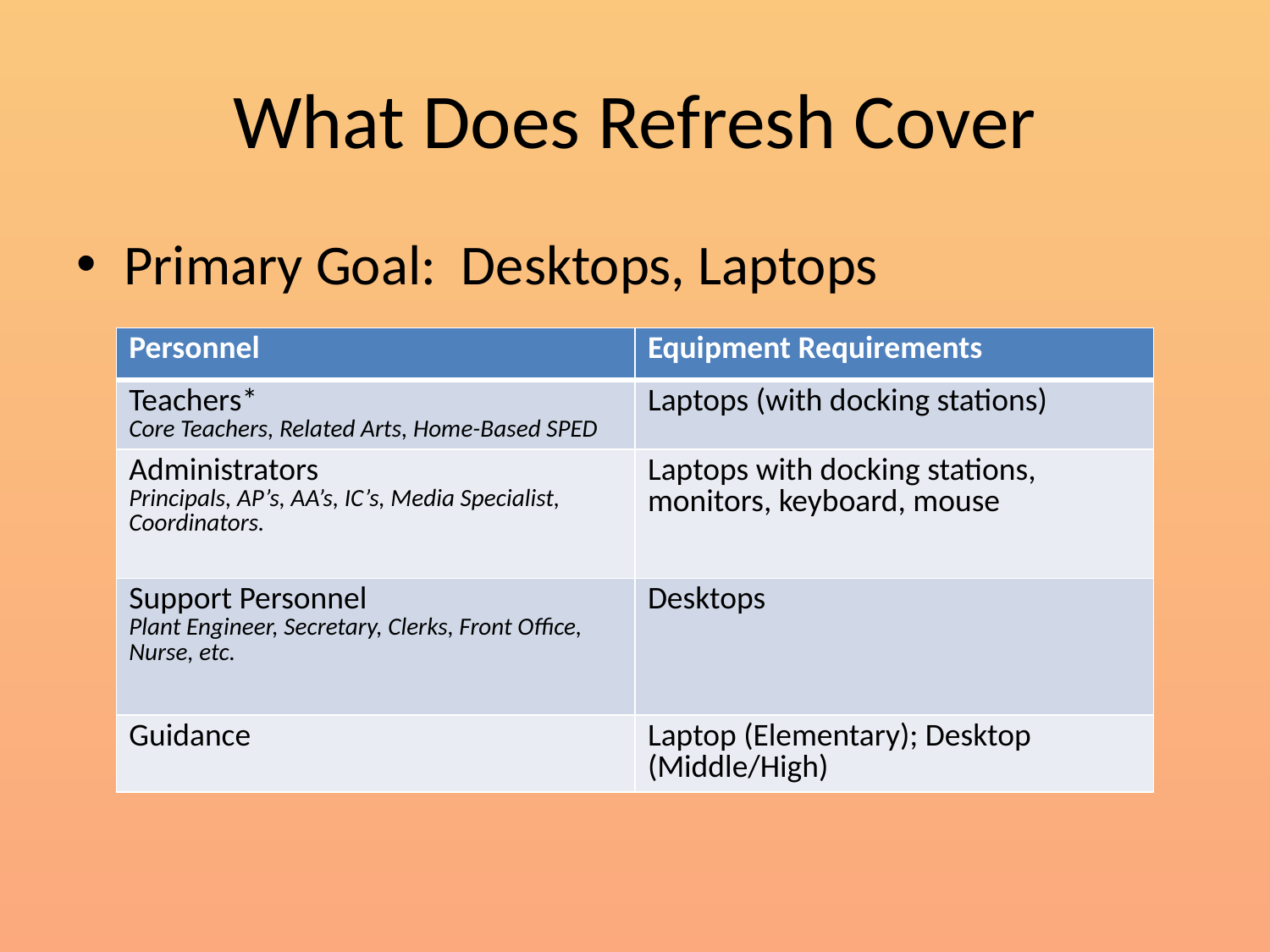

# What Does Refresh Cover
Primary Goal:  Desktops, Laptops

| Personnel | Equipment Requirements |
| --- | --- |
| Teachers\* Core Teachers, Related Arts, Home-Based SPED | Laptops (with docking stations) |
| Administrators Principals, AP’s, AA’s, IC’s, Media Specialist, Coordinators. | Laptops with docking stations, monitors, keyboard, mouse |
| Support Personnel Plant Engineer, Secretary, Clerks, Front Office, Nurse, etc. | Desktops |
| Guidance | Laptop (Elementary); Desktop (Middle/High) |